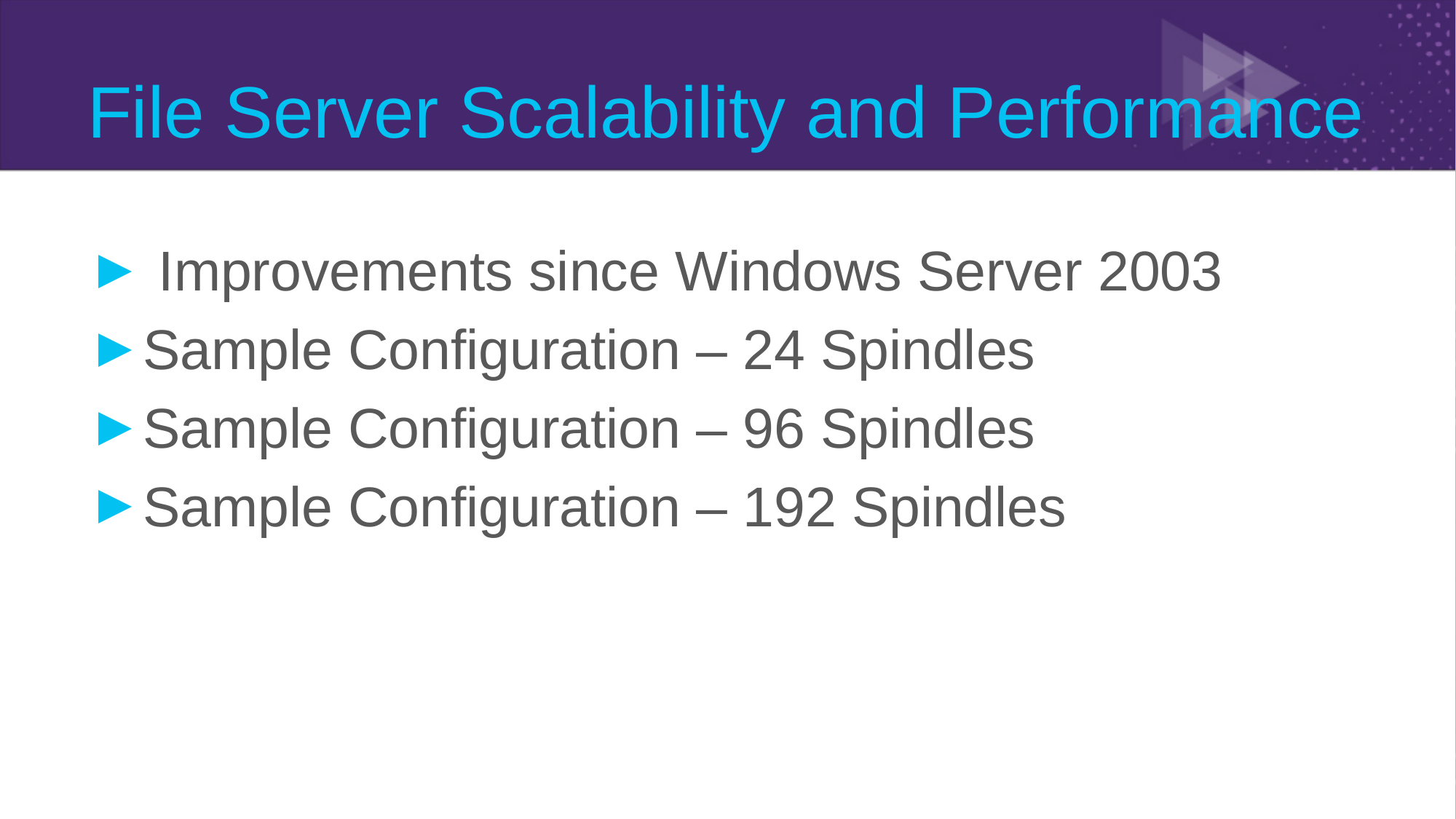

# File Server Scalability and Performance
 Improvements since Windows Server 2003
Sample Configuration – 24 Spindles
Sample Configuration – 96 Spindles
Sample Configuration – 192 Spindles